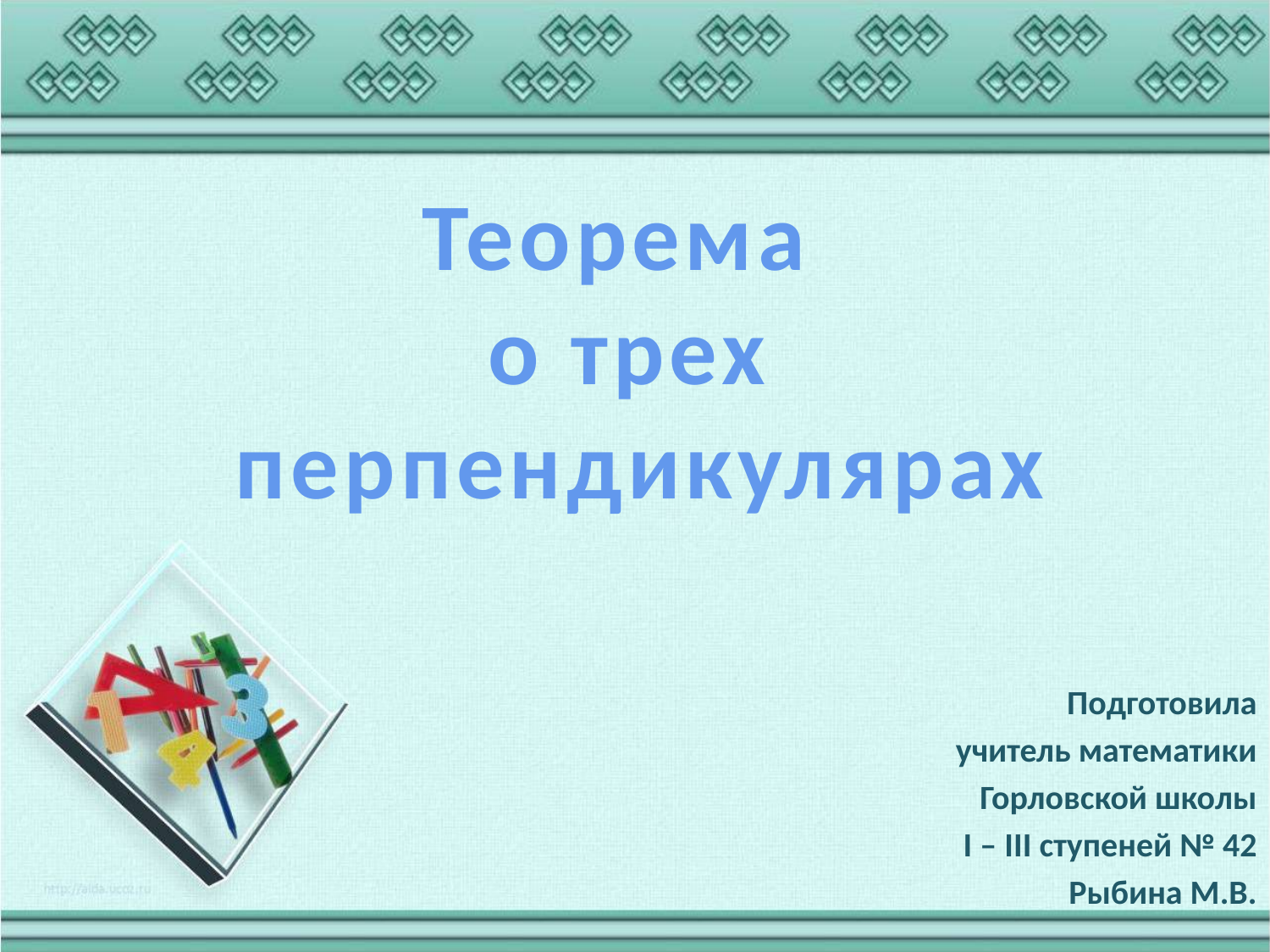

Теорема
о трех
 перпендикулярах
Подготовила
учитель математики
Горловской школы
 І – ІІІ ступеней № 42
Рыбина М.В.